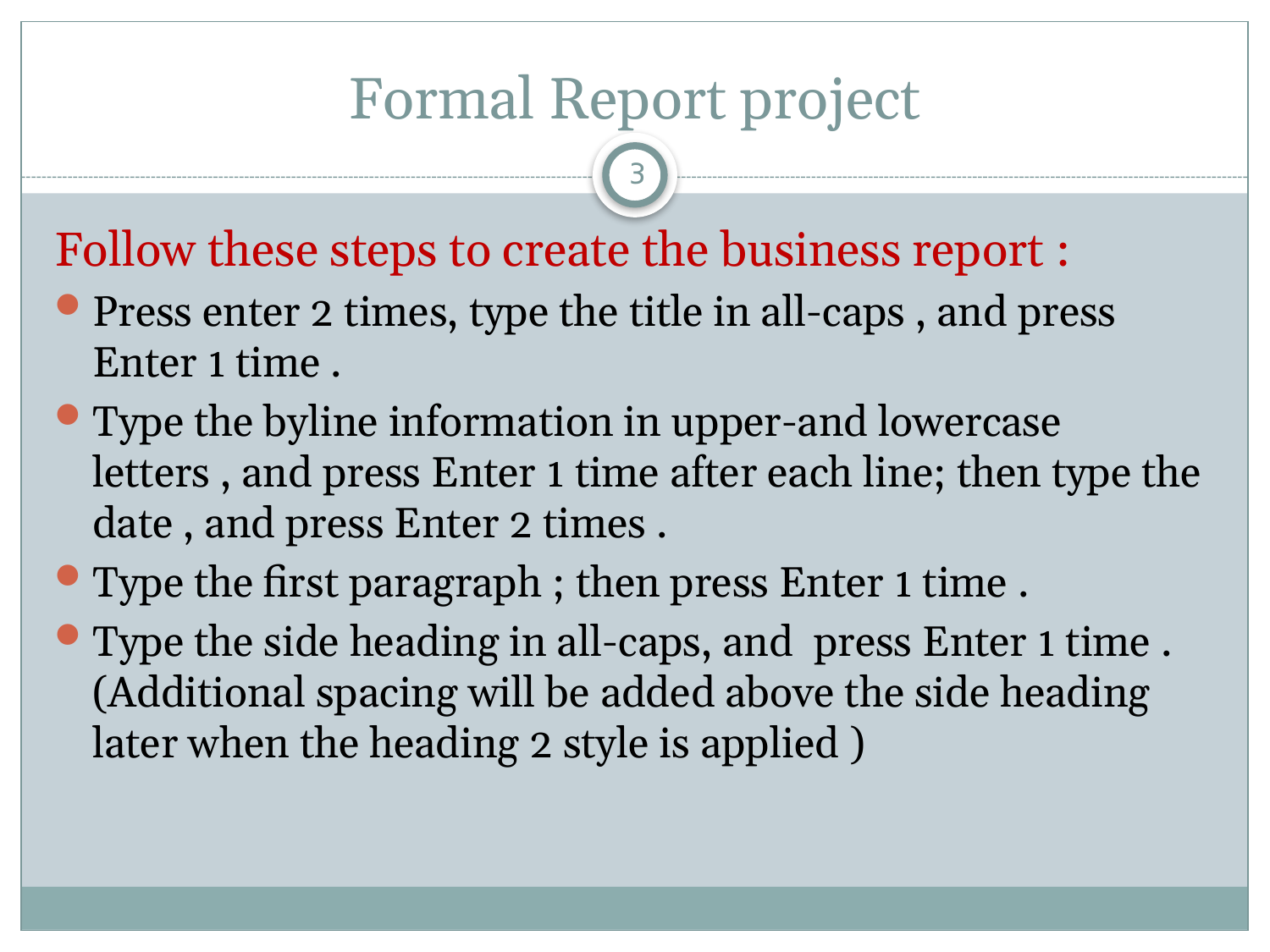

# Formal Report project
3
Follow these steps to create the business report :
Press enter 2 times, type the title in all-caps , and press Enter 1 time .
Type the byline information in upper-and lowercase letters , and press Enter 1 time after each line; then type the date , and press Enter 2 times .
Type the first paragraph ; then press Enter 1 time .
Type the side heading in all-caps, and  press Enter 1 time .(Additional spacing will be added above the side heading later when the heading 2 style is applied )